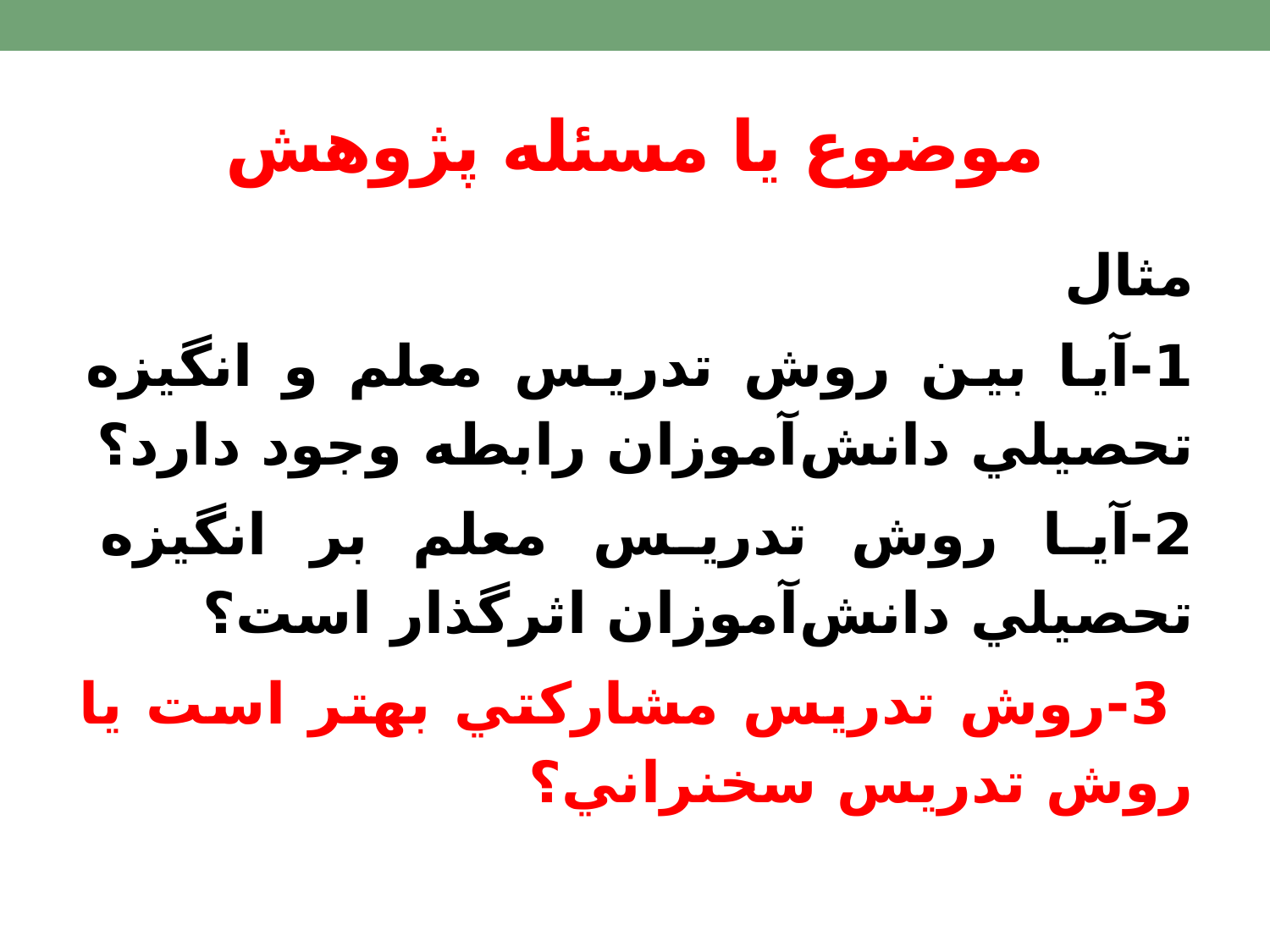

# موضوع يا مسئله پژوهش
مثال
1-آيا بين روش تدريس معلم و انگيزه تحصيلي دانش‌آموزان رابطه وجود دارد؟
2-آيا روش تدريس معلم بر انگيزه تحصيلي دانش‌آموزان اثرگذار است؟
 3-روش تدريس مشاركتي بهتر است يا روش تدريس سخنراني؟